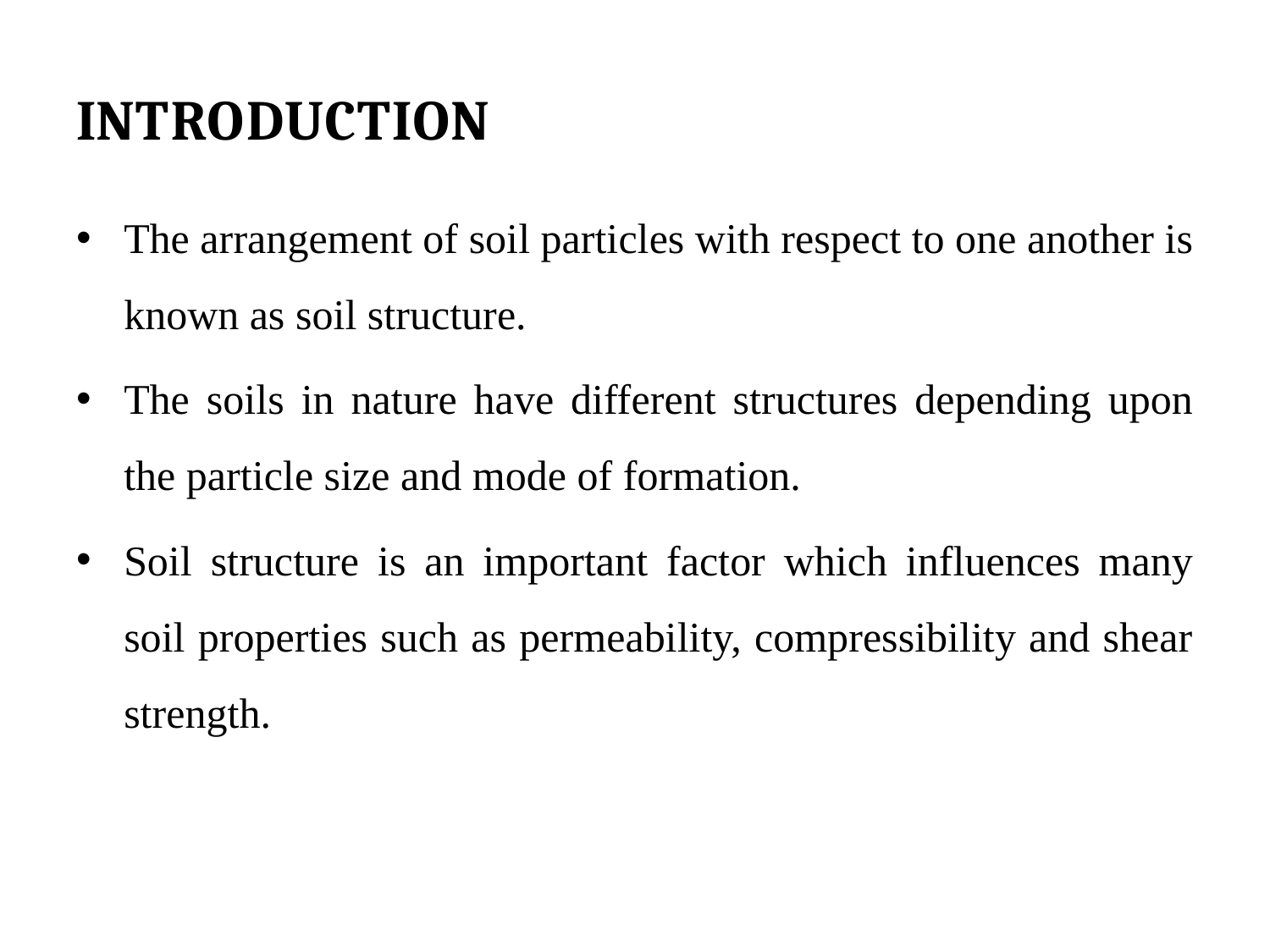

# INTRODUCTION
The arrangement of soil particles with respect to one another is known as soil structure.
The soils in nature have different structures depending upon the particle size and mode of formation.
Soil structure is an important factor which influences many soil properties such as permeability, compressibility and shear strength.